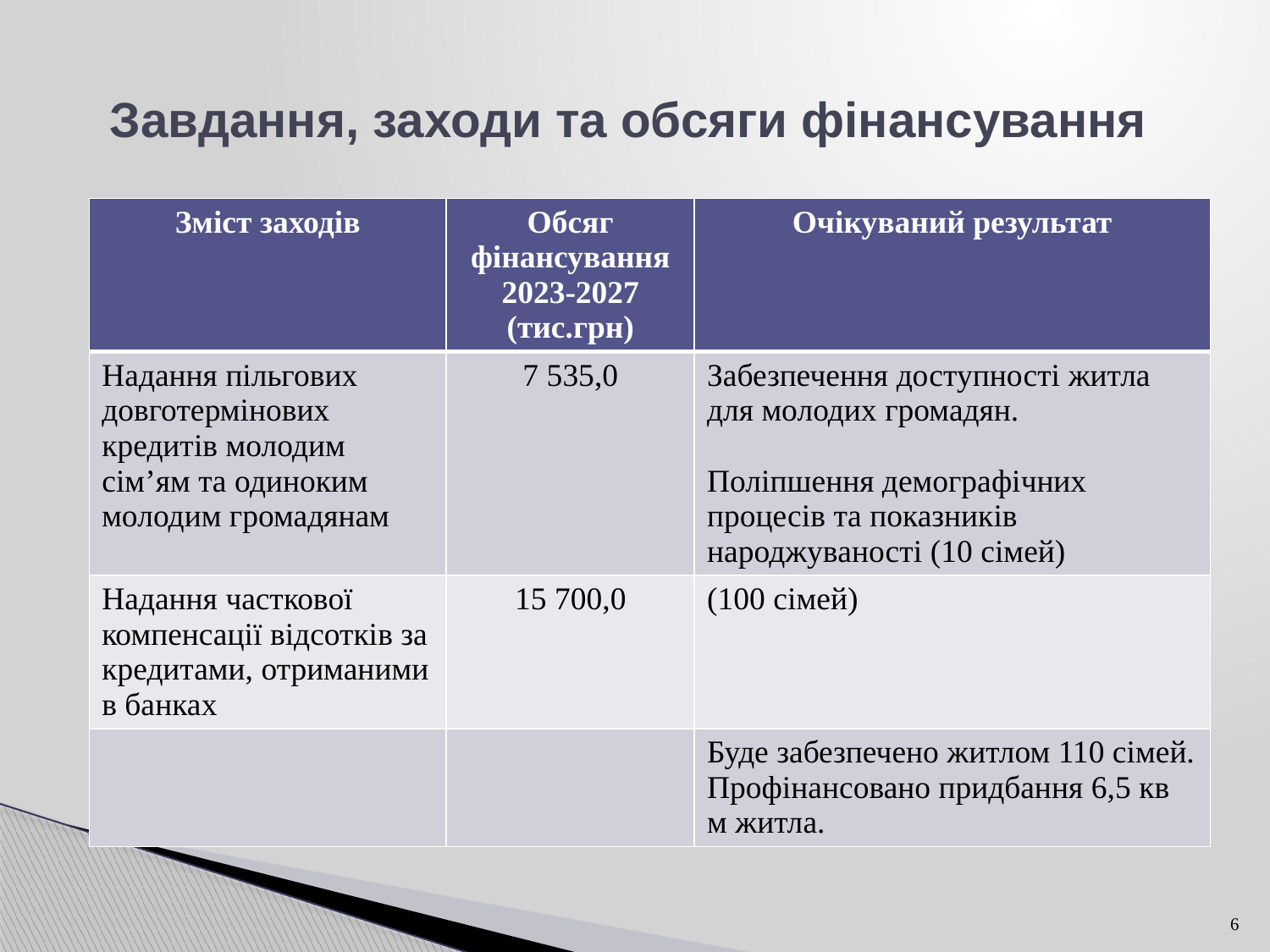

# Завдання, заходи та обсяги фінансування
| Зміст заходів | Обсяг фінансування 2023-2027 (тис.грн) | Очікуваний результат |
| --- | --- | --- |
| Надання пільгових довготермінових кредитів молодим сім’ям та одиноким молодим громадянам | 7 535,0 | Забезпечення доступності житла для молодих громадян. Поліпшення демографічних процесів та показників народжуваності (10 сімей) |
| Надання часткової компенсації відсотків за кредитами, отриманими в банках | 15 700,0 | (100 сімей) |
|  |  | Буде забезпечено житлом 110 сімей. Профінансовано придбання 6,5 кв м житла. |

6